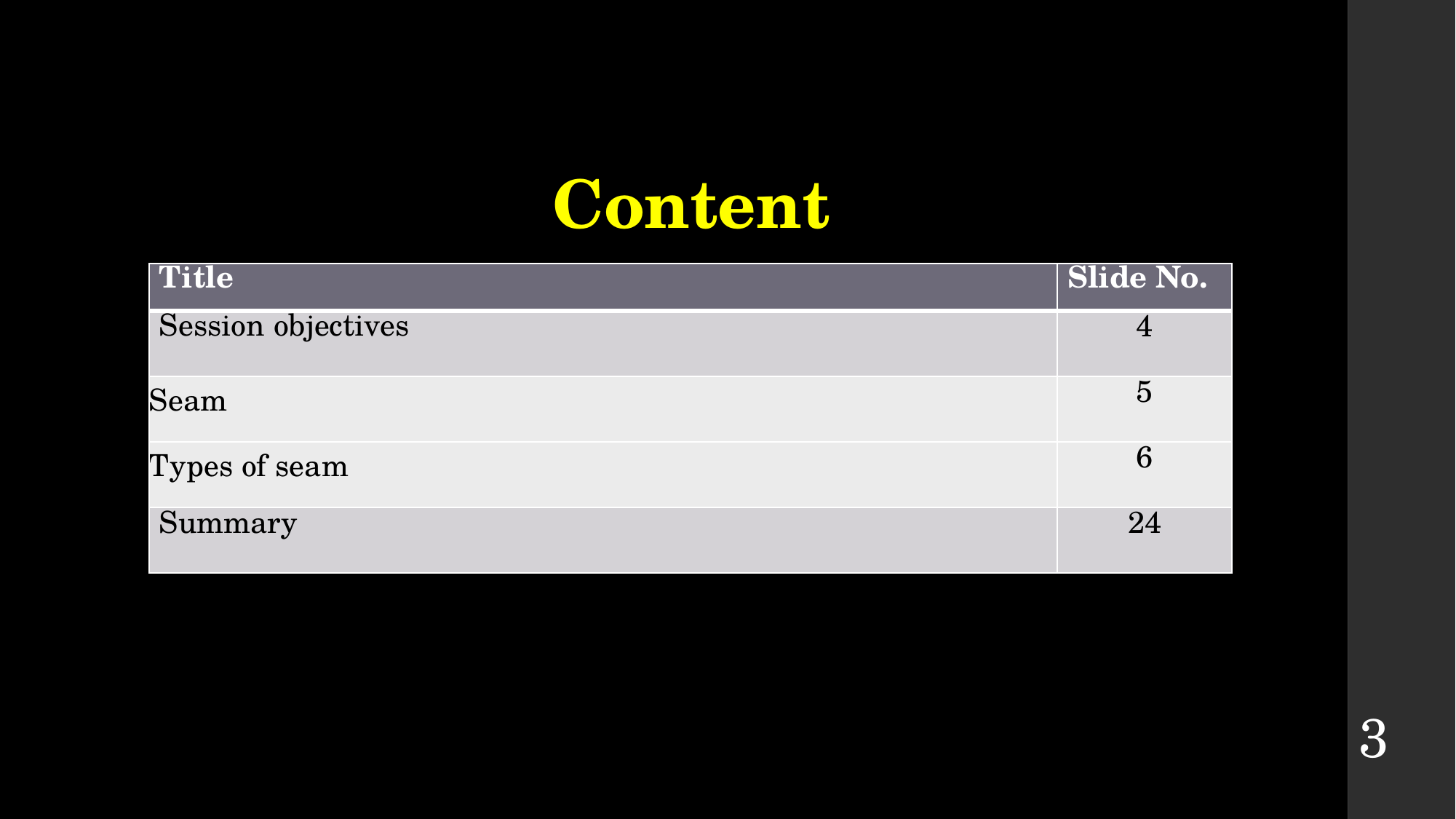

# Content
| Title | Slide No. |
| --- | --- |
| Session objectives | 4 |
| Seam | 5 |
| Types of seam | 6 |
| Summary | 24 |
3